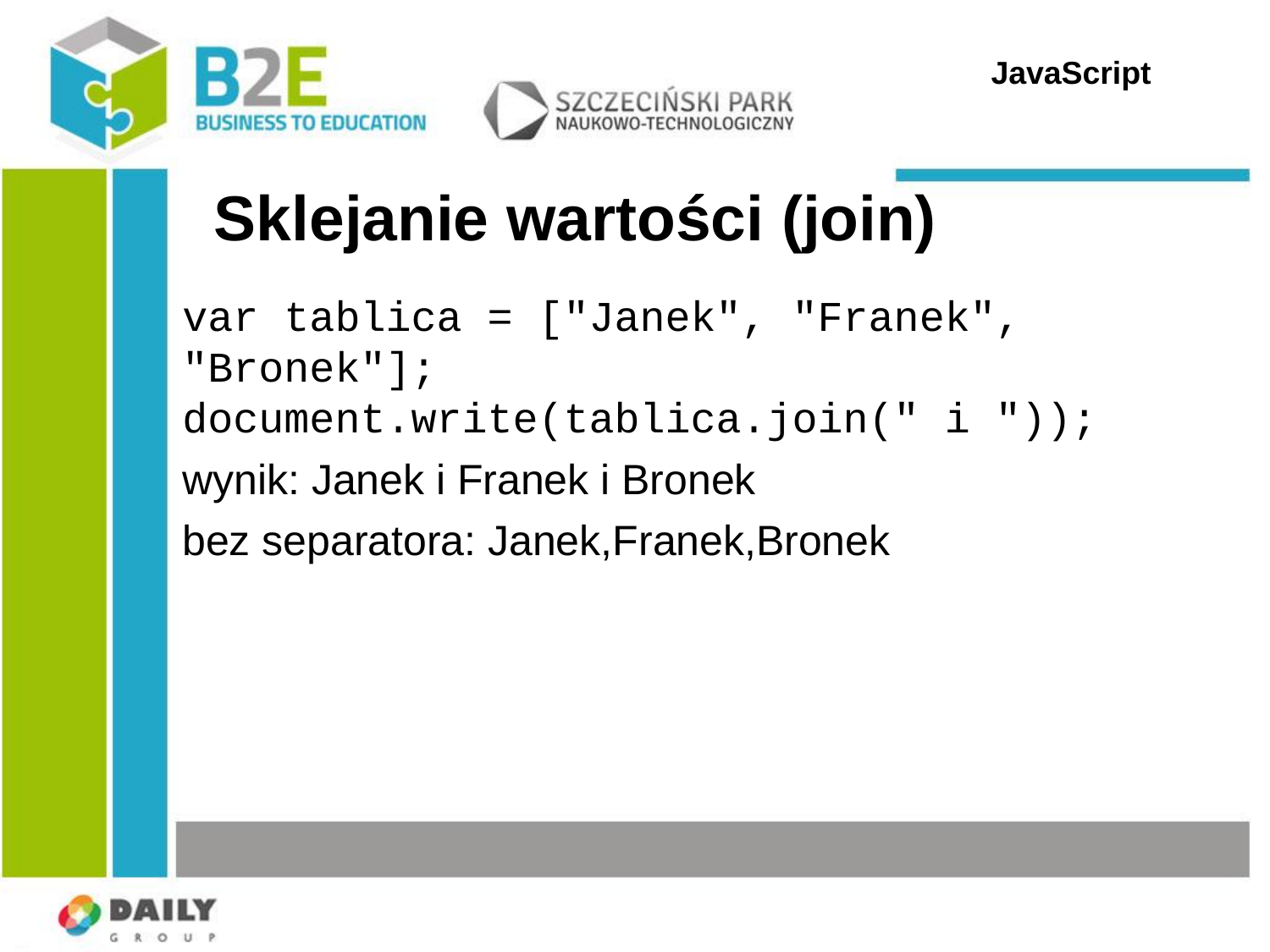

JavaScript
# Sklejanie wartości (join)
var tablica = ["Janek", "Franek", "Bronek"];
document.write(tablica.join(" i "));
wynik: Janek i Franek i Bronek
bez separatora: Janek,Franek,Bronek